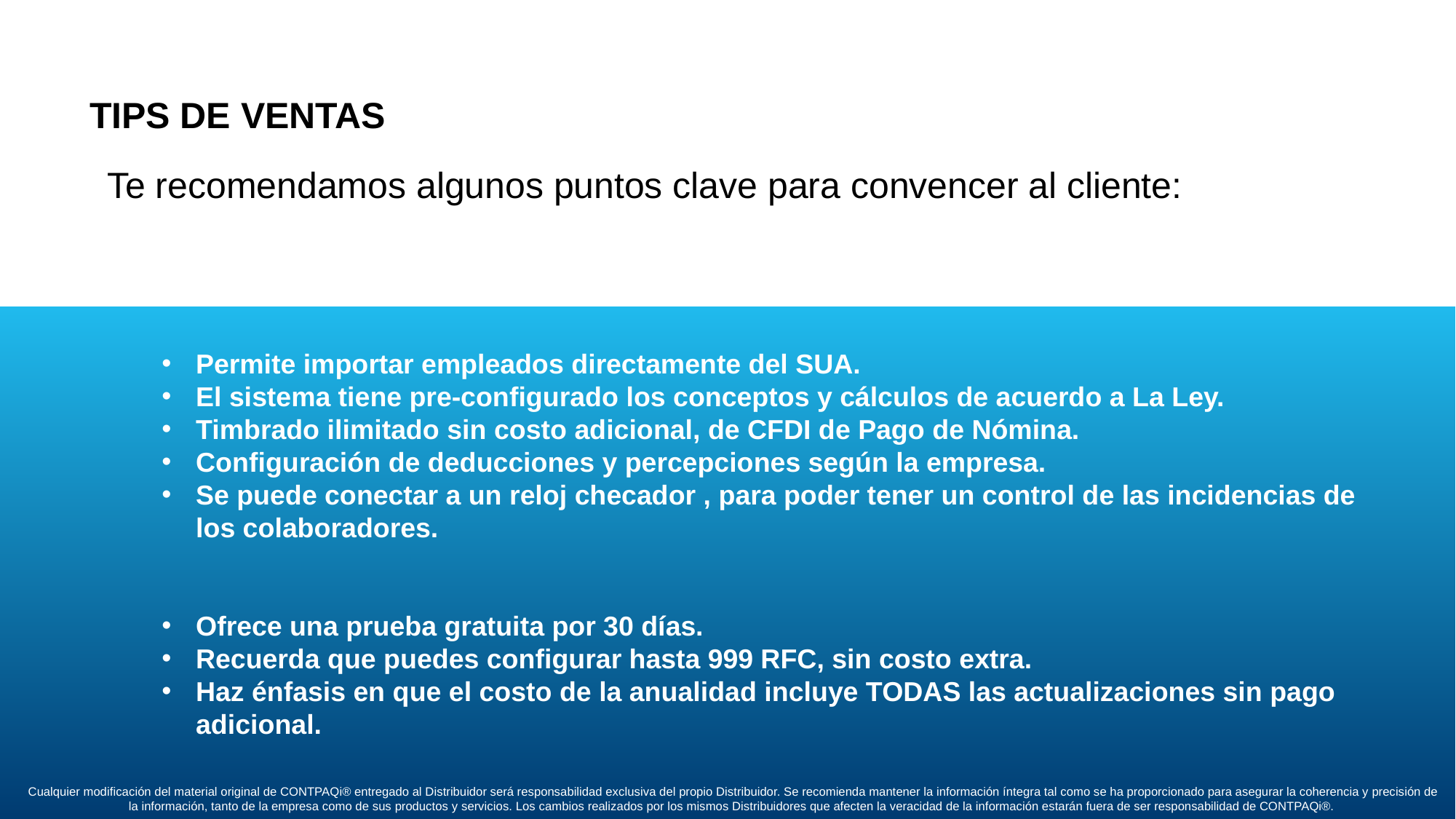

TIPS DE VENTAS
Te recomendamos algunos puntos clave para convencer al cliente:

Permite importar empleados directamente del SUA.
El sistema tiene pre-configurado los conceptos y cálculos de acuerdo a La Ley.
Timbrado ilimitado sin costo adicional, de CFDI de Pago de Nómina.
Configuración de deducciones y percepciones según la empresa.
Se puede conectar a un reloj checador , para poder tener un control de las incidencias de los colaboradores.

Ofrece una prueba gratuita por 30 días.
Recuerda que puedes configurar hasta 999 RFC, sin costo extra.
Haz énfasis en que el costo de la anualidad incluye TODAS las actualizaciones sin pago adicional.
Cualquier modificación del material original de CONTPAQi® entregado al Distribuidor será responsabilidad exclusiva del propio Distribuidor. Se recomienda mantener la información íntegra tal como se ha proporcionado para asegurar la coherencia y precisión de la información, tanto de la empresa como de sus productos y servicios. Los cambios realizados por los mismos Distribuidores que afecten la veracidad de la información estarán fuera de ser responsabilidad de CONTPAQi®.